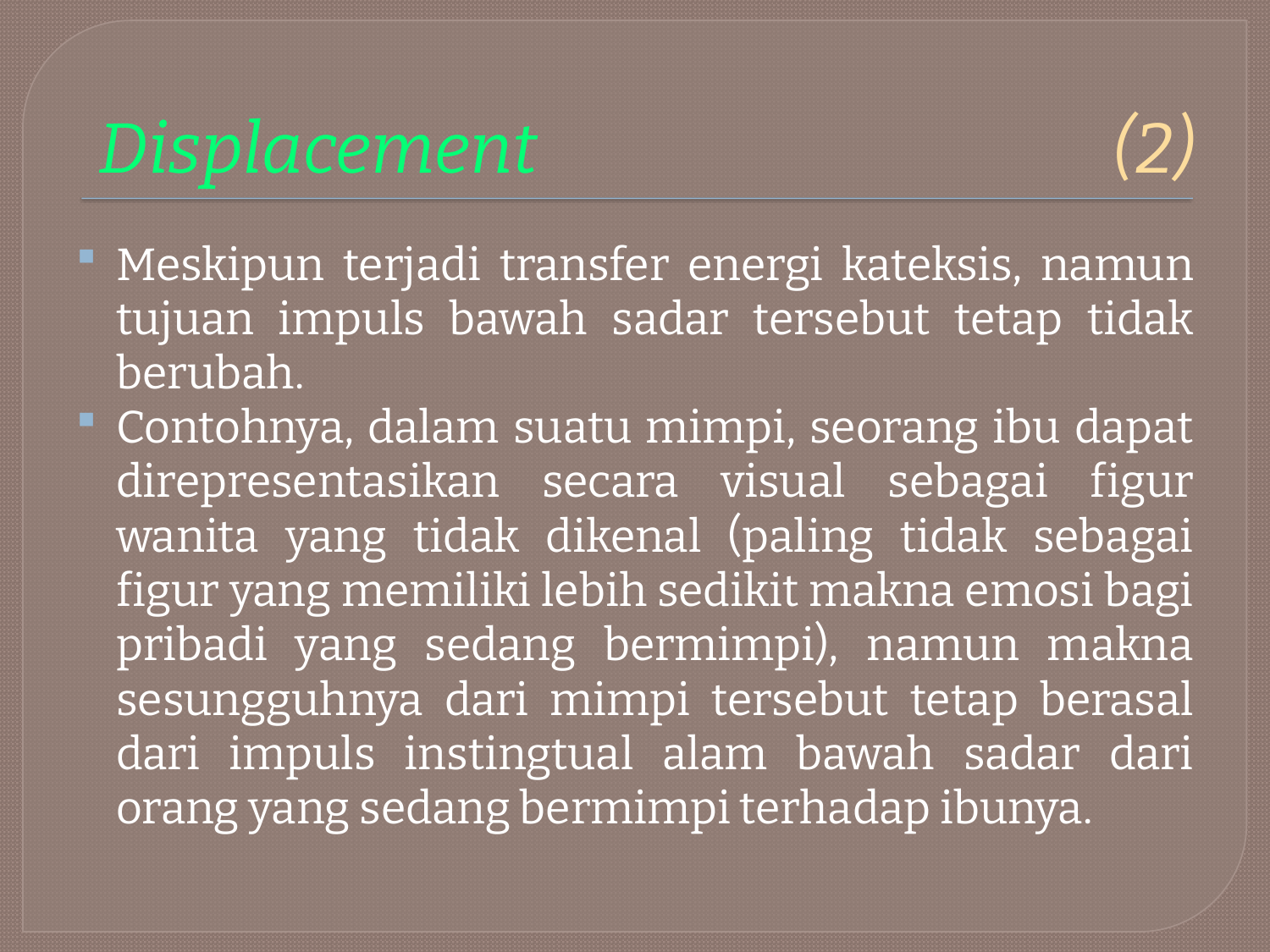

# Displacement					(2)
Meskipun terjadi transfer energi kateksis, namun tujuan impuls bawah sadar tersebut tetap tidak berubah.
Contohnya, dalam suatu mimpi, seorang ibu dapat direpresentasikan secara visual sebagai figur wanita yang tidak dikenal (paling tidak sebagai figur yang memiliki lebih sedikit makna emosi bagi pribadi yang sedang bermimpi), namun makna sesungguhnya dari mimpi tersebut tetap berasal dari impuls instingtual alam bawah sadar dari orang yang sedang bermimpi terhadap ibunya.